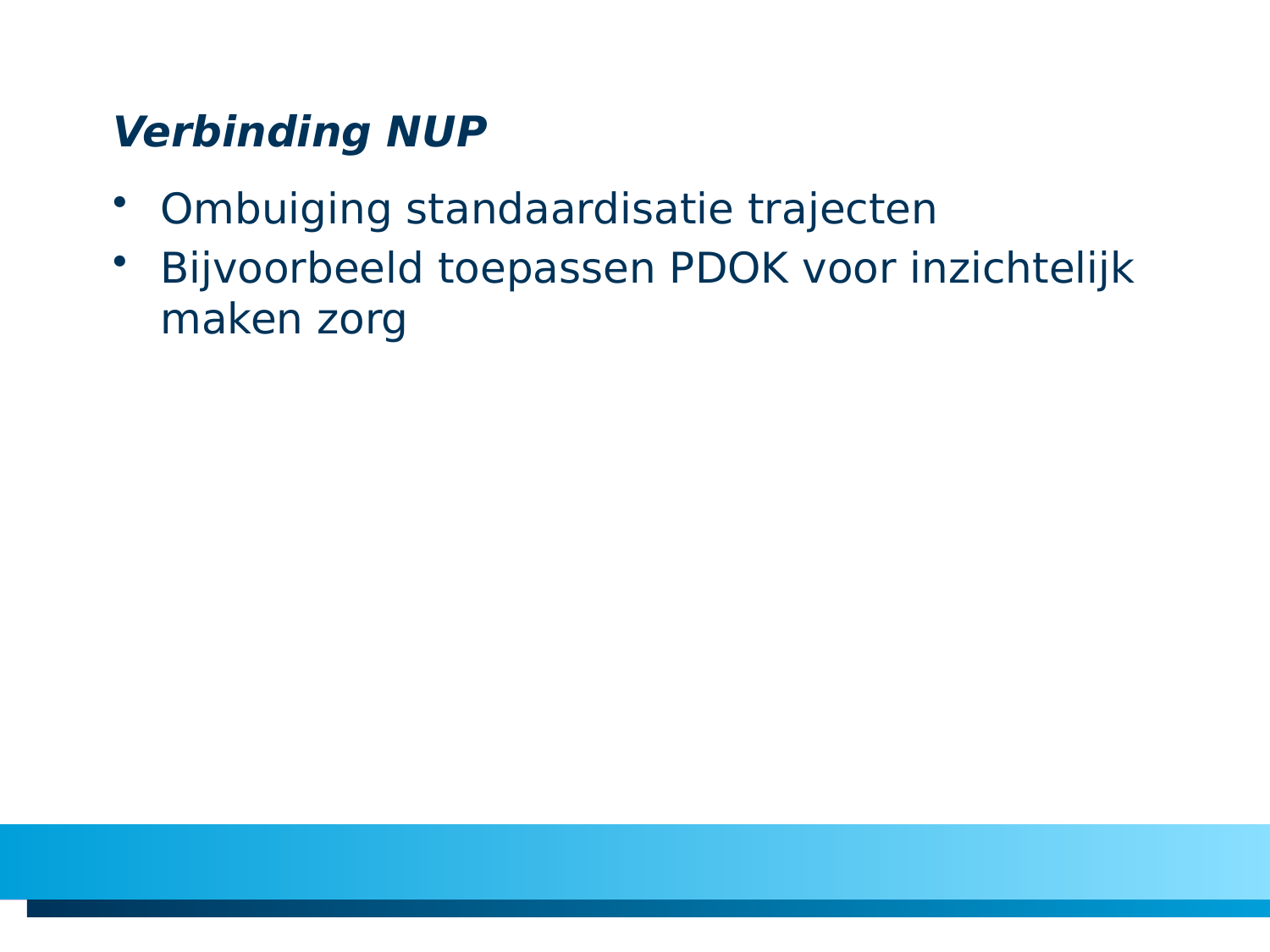

# Verbinding NUP
Ombuiging standaardisatie trajecten
Bijvoorbeeld toepassen PDOK voor inzichtelijk maken zorg